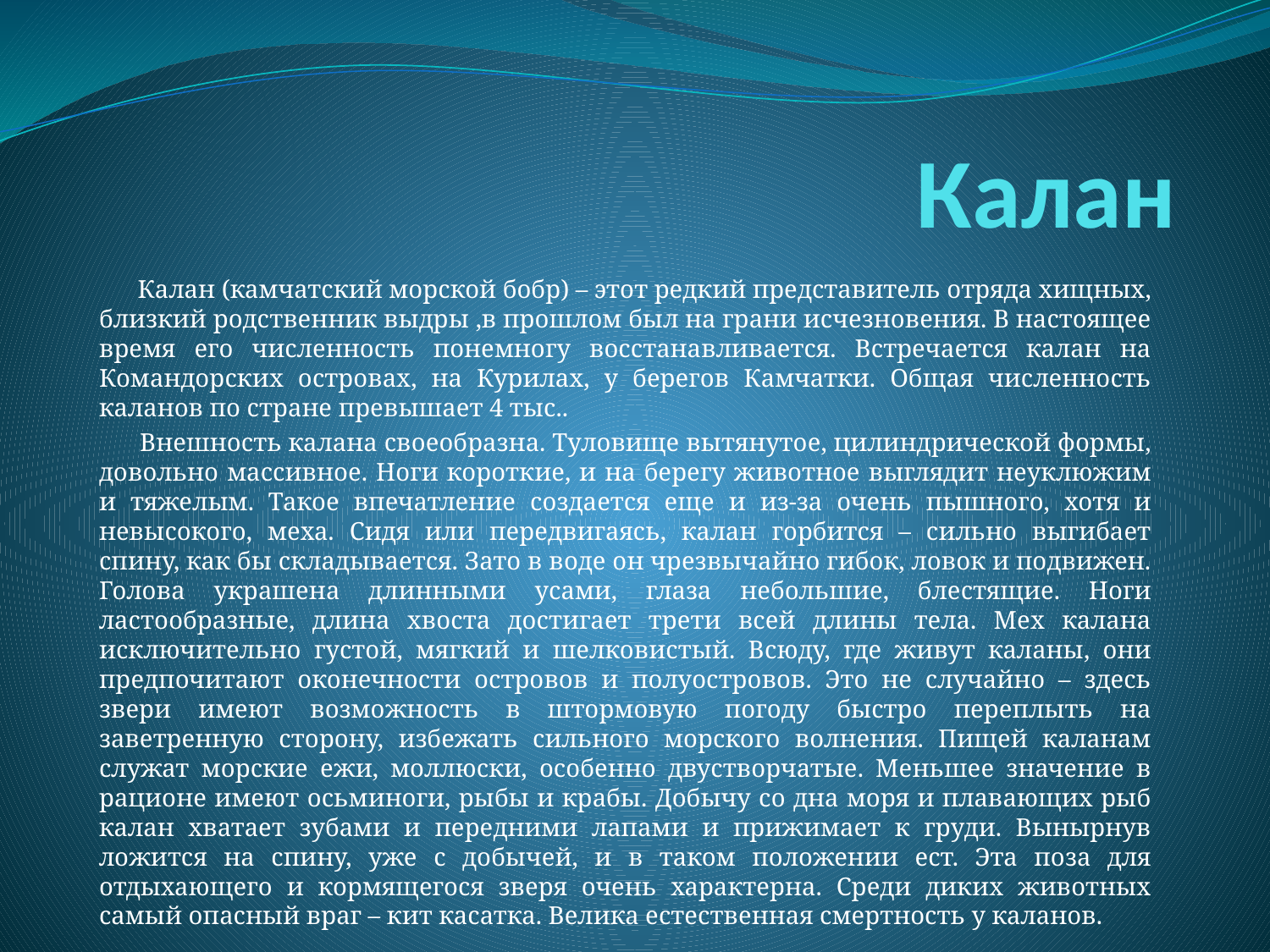

# Калан
      Калан (камчатский морской бобр) – этот редкий представитель отряда хищных, близкий родственник выдры ,в прошлом был на грани исчезновения. В настоящее время его численность понемногу восстанавливается. Встречается калан на Командорских островах, на Курилах, у берегов Камчатки. Общая численность каланов по стране превышает 4 тыс..
      Внешность калана своеобразна. Туловище вытянутое, цилиндрической формы, довольно массивное. Ноги короткие, и на берегу животное выглядит неуклюжим и тяжелым. Такое впечатление создается еще и из-за очень пышного, хотя и невысокого, меха. Сидя или передвигаясь, калан горбится – сильно выгибает спину, как бы складывается. Зато в воде он чрезвычайно гибок, ловок и подвижен. Голова украшена длинными усами, глаза небольшие, блестящие. Ноги ластообразные, длина хвоста достигает трети всей длины тела. Мех калана исключительно густой, мягкий и шелковистый. Всюду, где живут каланы, они предпочитают оконечности островов и полуостровов. Это не случайно – здесь звери имеют возможность в штормовую погоду быстро переплыть на заветренную сторону, избежать сильного морского волнения. Пищей каланам служат морские ежи, моллюски, особенно двустворчатые. Меньшее значение в рационе имеют осьминоги, рыбы и крабы. Добычу со дна моря и плавающих рыб калан хватает зубами и передними лапами и прижимает к груди. Вынырнув ложится на спину, уже с добычей, и в таком положении ест. Эта поза для отдыхающего и кормящегося зверя очень характерна. Среди диких животных самый опасный враг – кит касатка. Велика естественная смертность у каланов.